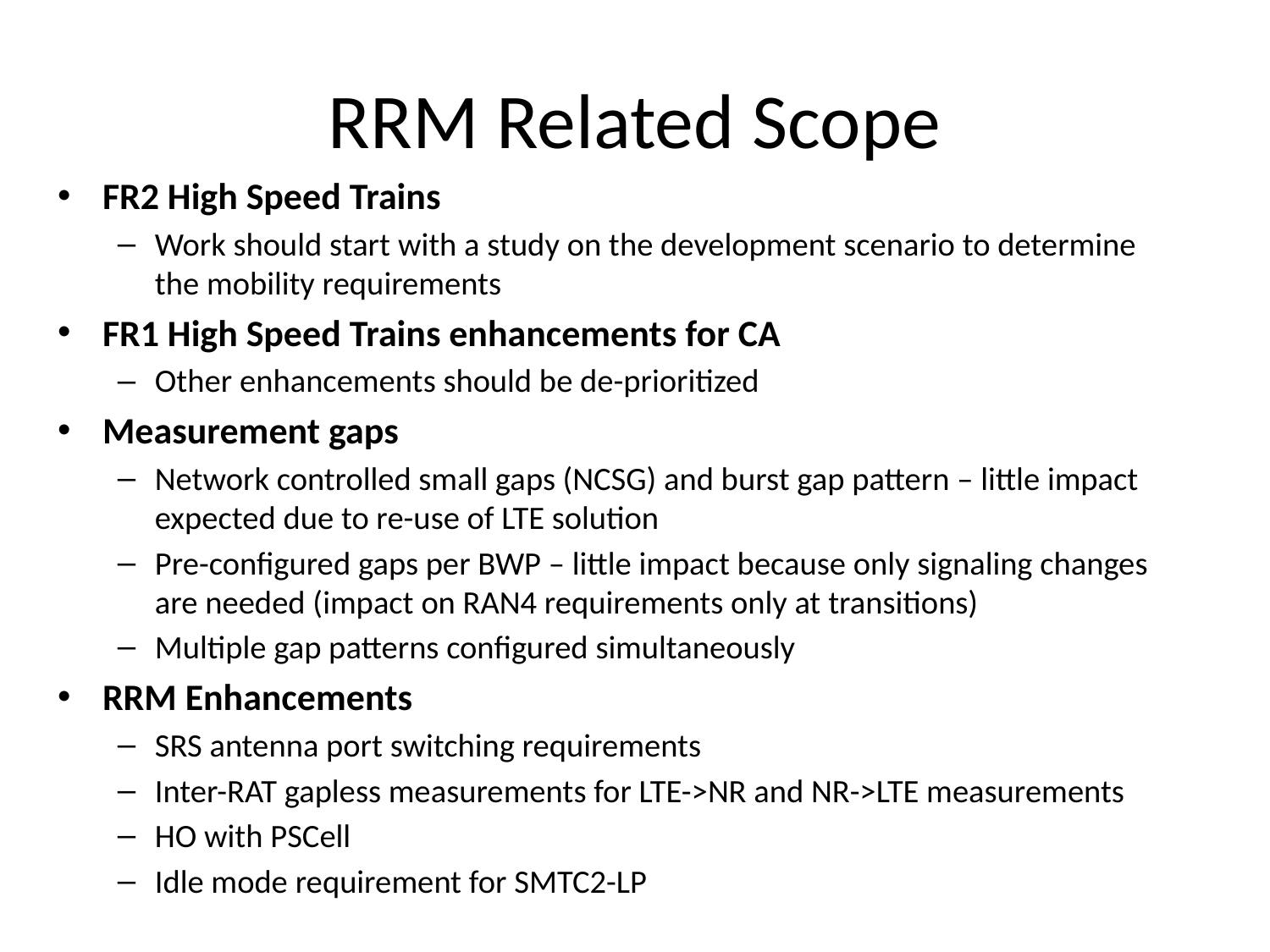

# RRM Related Scope
FR2 High Speed Trains
Work should start with a study on the development scenario to determine the mobility requirements
FR1 High Speed Trains enhancements for CA
Other enhancements should be de-prioritized
Measurement gaps
Network controlled small gaps (NCSG) and burst gap pattern – little impact expected due to re-use of LTE solution
Pre-configured gaps per BWP – little impact because only signaling changes are needed (impact on RAN4 requirements only at transitions)
Multiple gap patterns configured simultaneously
RRM Enhancements
SRS antenna port switching requirements
Inter-RAT gapless measurements for LTE->NR and NR->LTE measurements
HO with PSCell
Idle mode requirement for SMTC2-LP